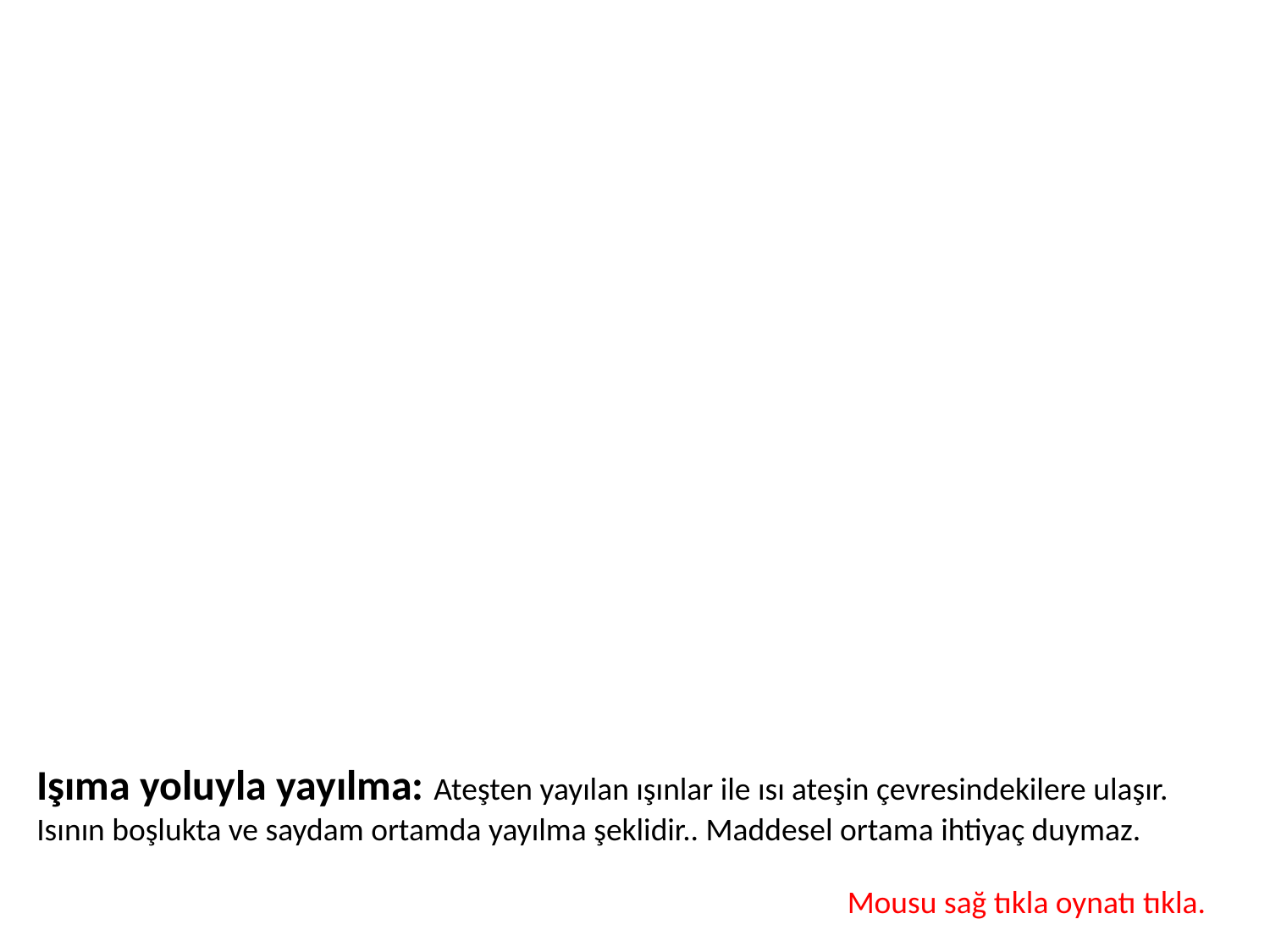

Işıma yoluyla yayılma: Ateşten yayılan ışınlar ile ısı ateşin çevresindekilere ulaşır. Isının boşlukta ve saydam ortamda yayılma şeklidir.. Maddesel ortama ihtiyaç duymaz.
Mousu sağ tıkla oynatı tıkla.